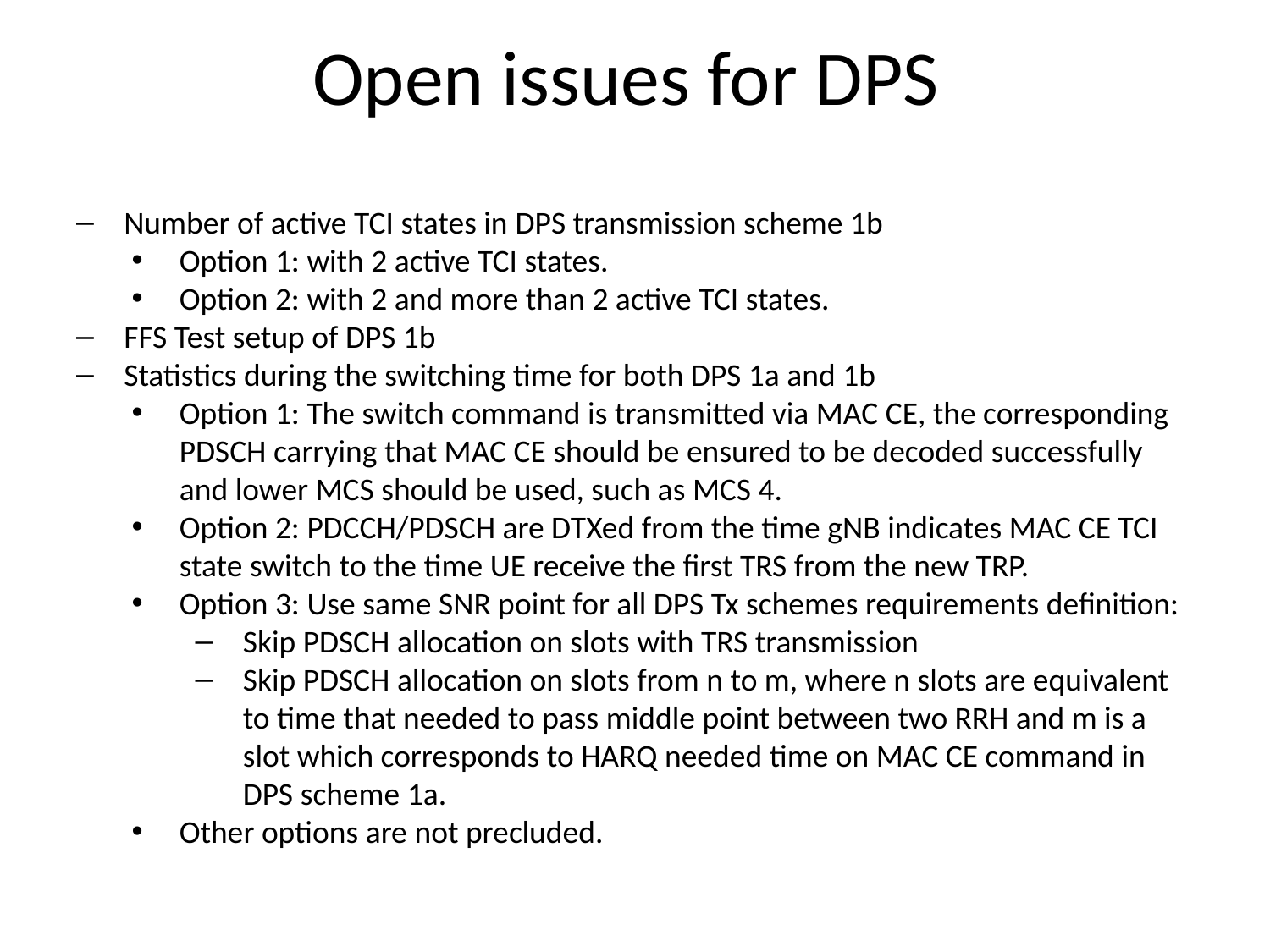

# Open issues for DPS
Number of active TCI states in DPS transmission scheme 1b
Option 1: with 2 active TCI states.
Option 2: with 2 and more than 2 active TCI states.
FFS Test setup of DPS 1b
Statistics during the switching time for both DPS 1a and 1b
Option 1: The switch command is transmitted via MAC CE, the corresponding PDSCH carrying that MAC CE should be ensured to be decoded successfully and lower MCS should be used, such as MCS 4.
Option 2: PDCCH/PDSCH are DTXed from the time gNB indicates MAC CE TCI state switch to the time UE receive the first TRS from the new TRP.
Option 3: Use same SNR point for all DPS Tx schemes requirements definition:
Skip PDSCH allocation on slots with TRS transmission
Skip PDSCH allocation on slots from n to m, where n slots are equivalent to time that needed to pass middle point between two RRH and m is a slot which corresponds to HARQ needed time on MAC CE command in DPS scheme 1a.
Other options are not precluded.